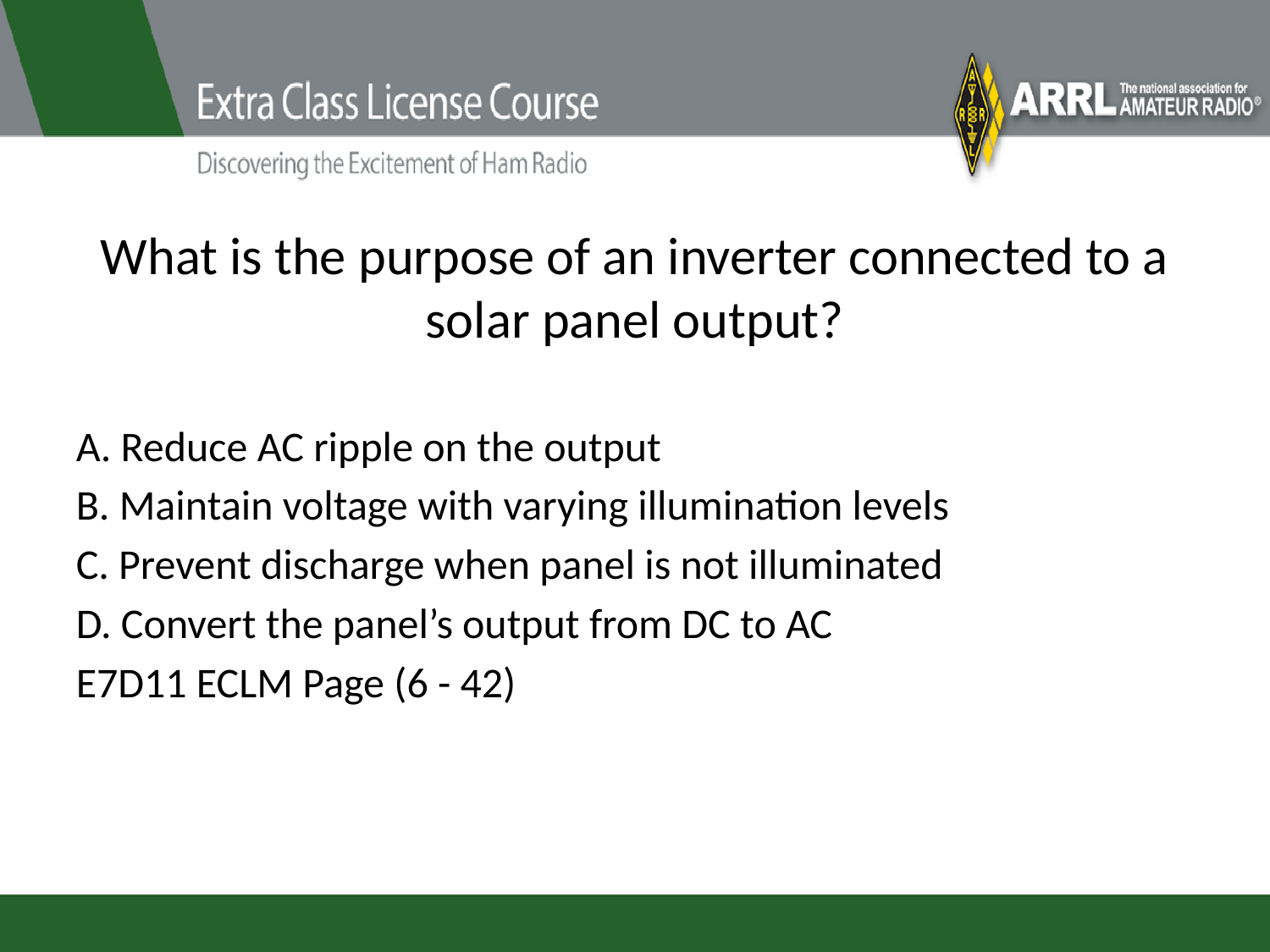

# What is the purpose of an inverter connected to a solar panel output?
A. Reduce AC ripple on the output
B. Maintain voltage with varying illumination levels
C. Prevent discharge when panel is not illuminated
D. Convert the panel’s output from DC to AC
E7D11 ECLM Page (6 - 42)